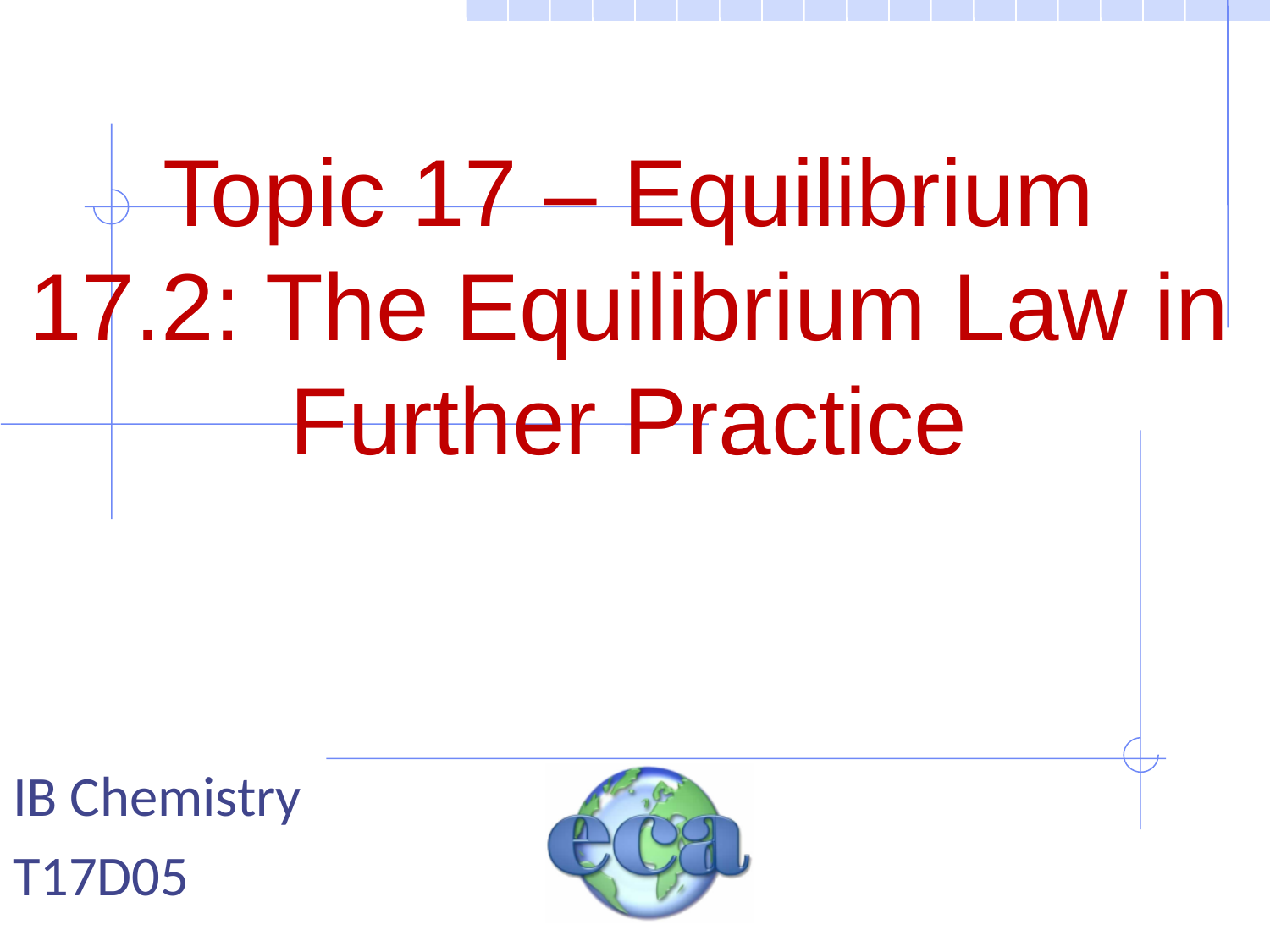

# Topic 17 – Equilibrium 17.2: The Equilibrium Law in Further Practice
IB Chemistry
T17D05